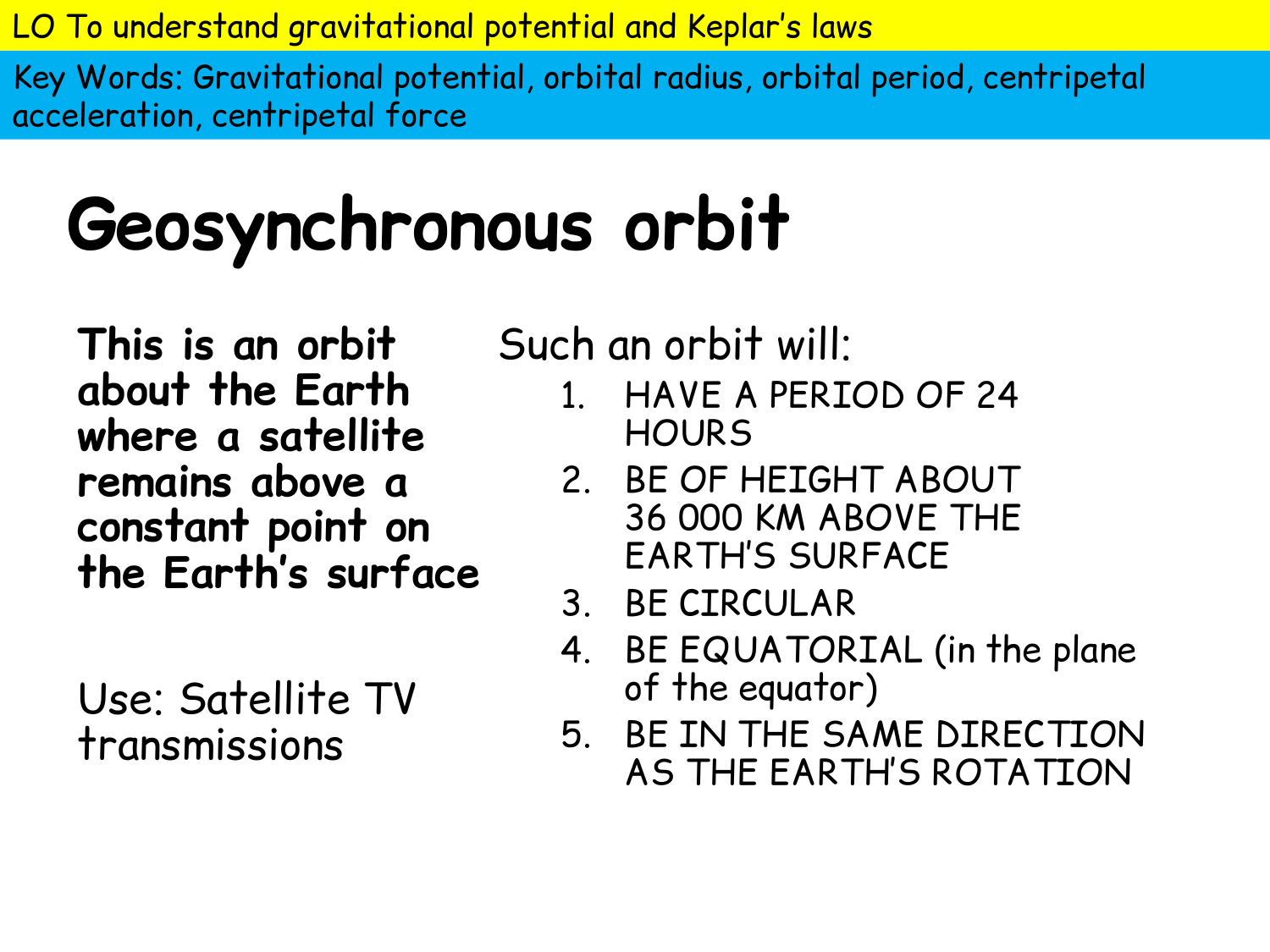

# Geosynchronous orbit
This is an orbit about the Earth where a satellite remains above a constant point on the Earth’s surface

Use: Satellite TV transmissions
Such an orbit will:
HAVE A PERIOD OF 24 HOURS
BE OF HEIGHT ABOUT            36 000 KM ABOVE THE EARTH’S SURFACE
BE CIRCULAR
BE EQUATORIAL (in the plane of the equator)
BE IN THE SAME DIRECTION AS THE EARTH’S ROTATION